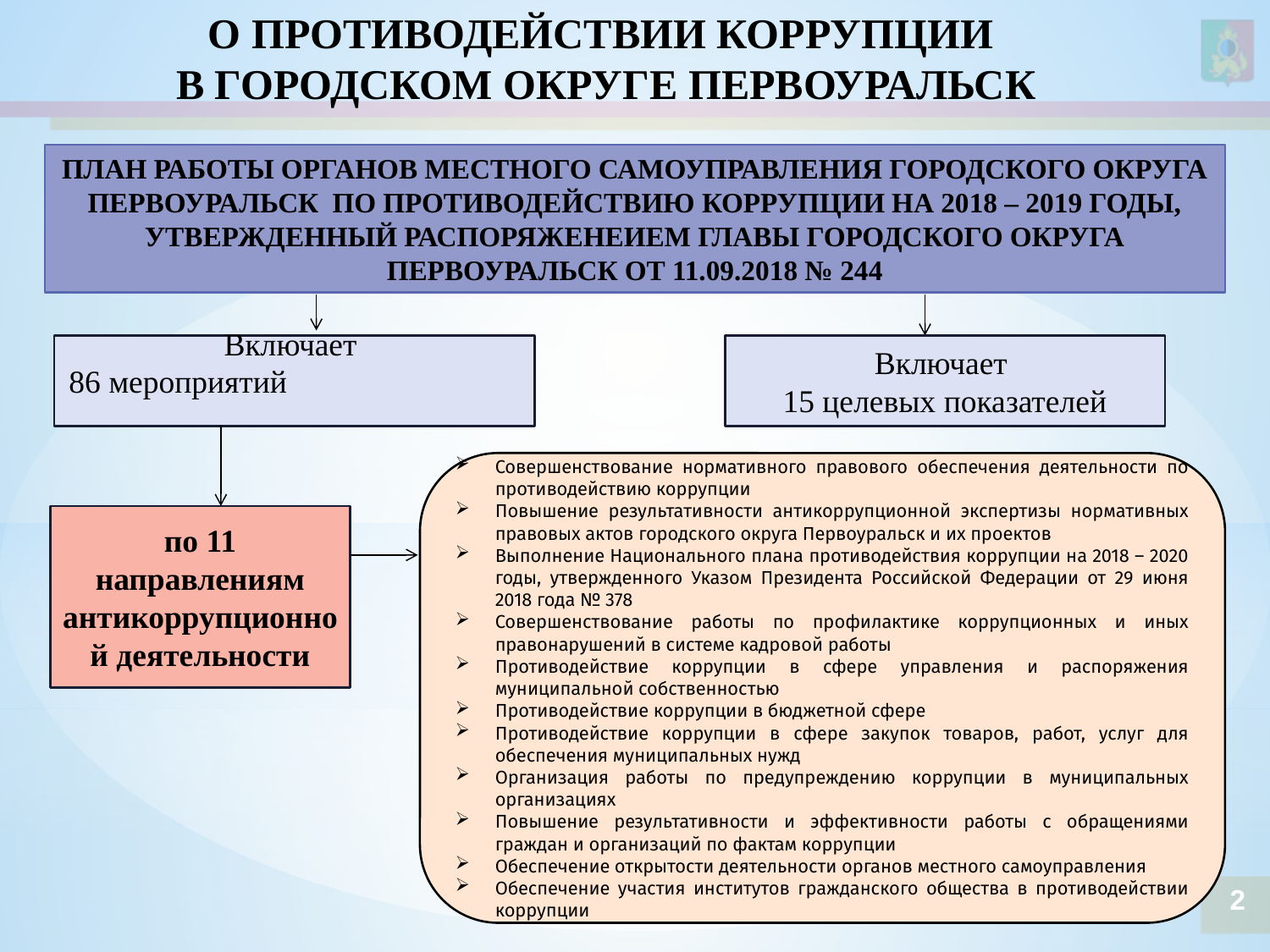

о противодействии коррупции
в городском округе Первоуральск

План РАБОТЫ ОРГАНОВ МЕСТНОГО САМОУПРАВЛЕНИЯ ГОРОДСКОГО ОКРУГА ПЕРВОУРАЛЬСК  ПО ПРОТИВОДЕЙСТВИЮ КОРРУПЦИИ НА 2018 – 2019 ГОДЫ, УТВЕРЖДЕННЫЙ РАСПОРЯЖЕНЕИЕМ ГЛАВЫ ГОРОДСКОГО ОКРУГА ПЕРВОУРАЛЬСК ОТ 11.09.2018 № 244
Включает
86 мероприятий
Включает
15 целевых показателей
Совершенствование нормативного правового обеспечения деятельности по противодействию коррупции
Повышение результативности антикоррупционной экспертизы нормативных правовых актов городского округа Первоуральск и их проектов
Выполнение Национального плана противодействия коррупции на 2018 – 2020 годы, утвержденного Указом Президента Российской Федерации от 29 июня 2018 года № 378
Совершенствование работы по профилактике коррупционных и иных правонарушений в системе кадровой работы
Противодействие коррупции в сфере управления и распоряжения муниципальной собственностью
Противодействие коррупции в бюджетной сфере
Противодействие коррупции в сфере закупок товаров, работ, услуг для обеспечения муниципальных нужд
Организация работы по предупреждению коррупции в муниципальных организациях
Повышение результативности и эффективности работы с обращениями граждан и организаций по фактам коррупции
Обеспечение открытости деятельности органов местного самоуправления
Обеспечение участия институтов гражданского общества в противодействии коррупции
по 11 направлениям антикоррупционной деятельности
2